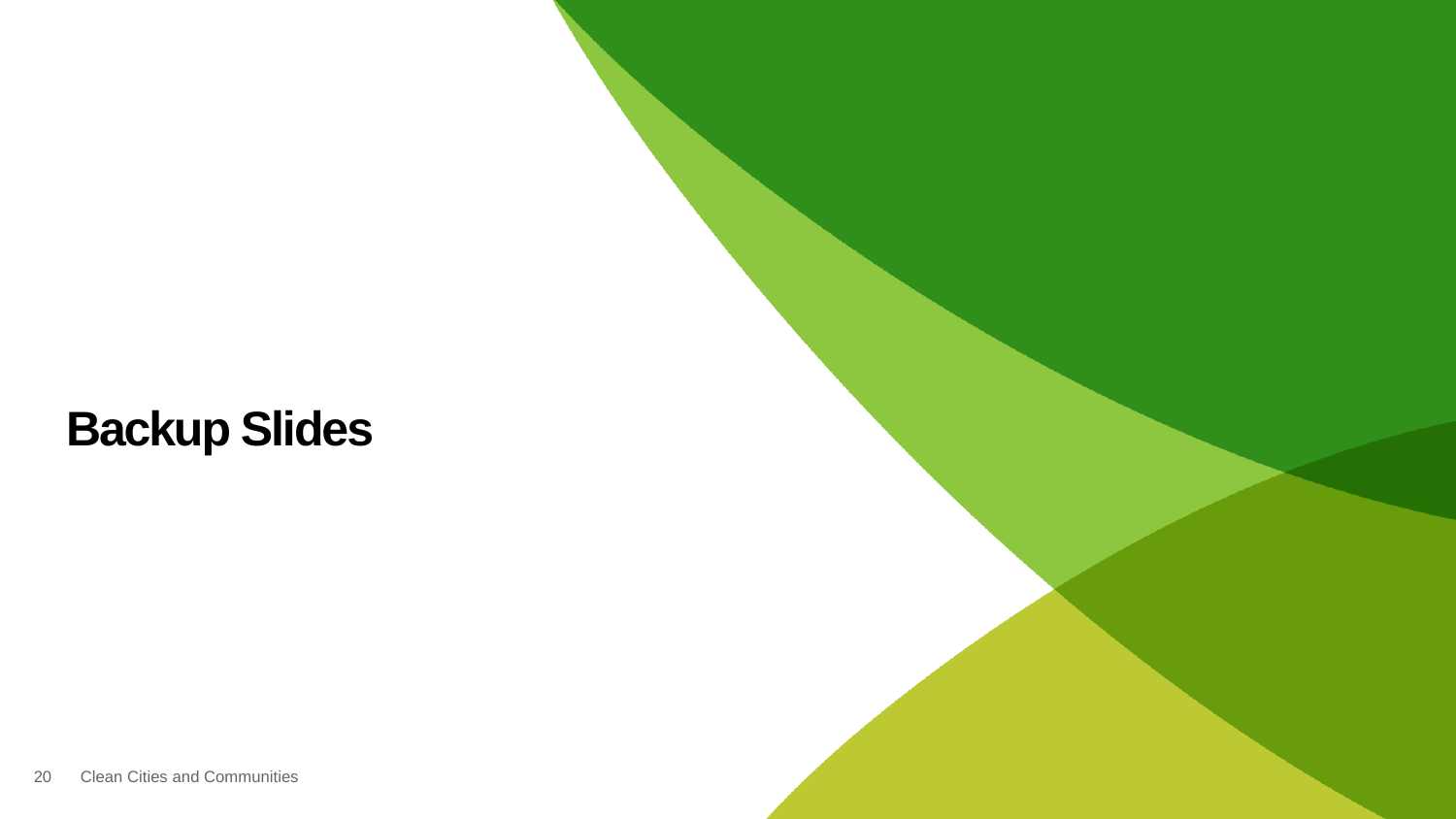

# Backup Slides
20
Clean Cities and Communities